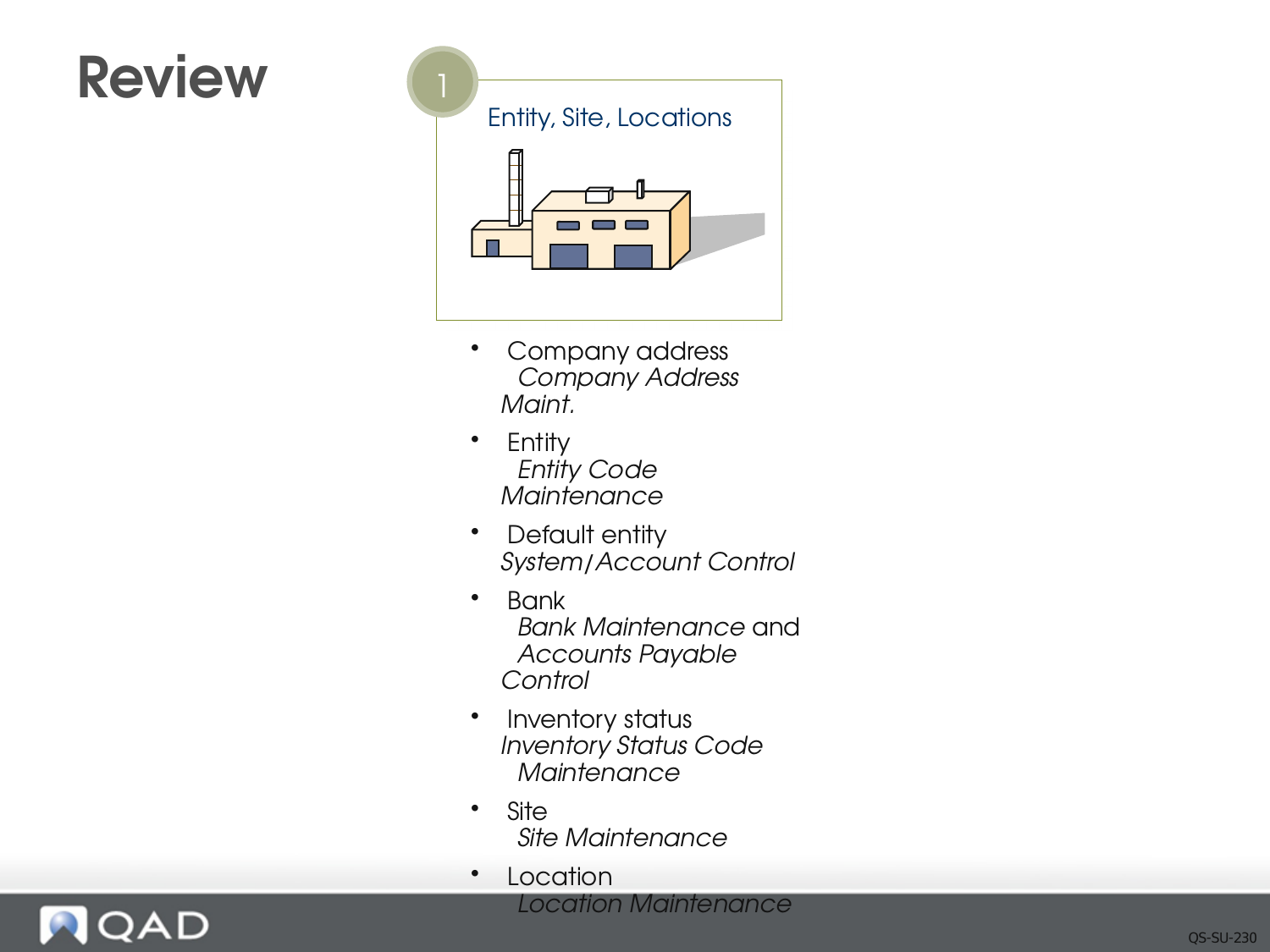

# Review

1

Entity, Site, Locations

 Company address
	Company Address Maint.
 Entity
	Entity Code Maintenance
 Default entity 	System/Account Control
 Bank
	Bank Maintenance and 	Accounts Payable Control
 Inventory status 	Inventory Status Code 	Maintenance
 Site
	Site Maintenance
 Location
	Location Maintenance
QS-SU-230